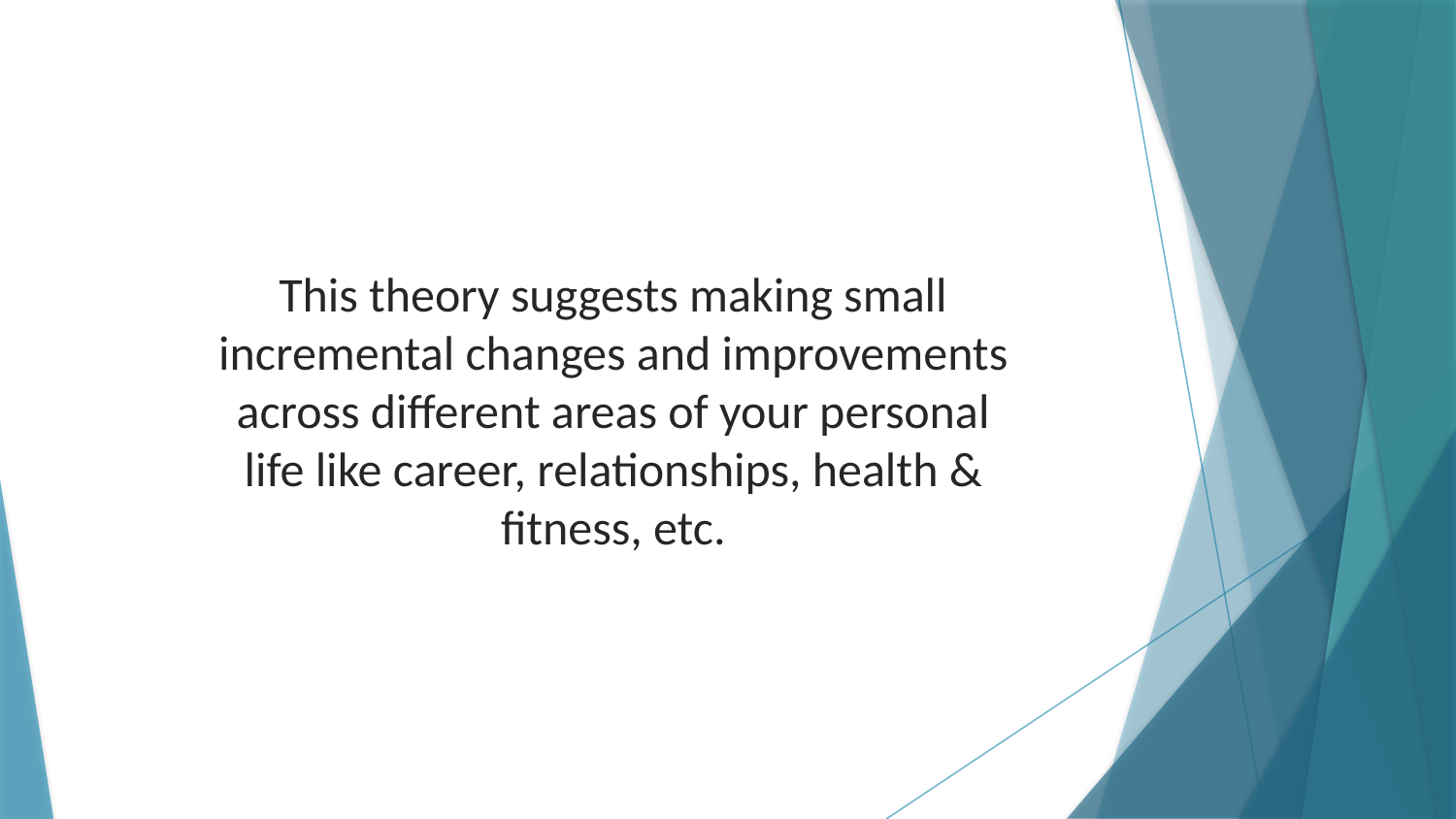

This theory suggests making small incremental changes and improvements across different areas of your personal life like career, relationships, health & fitness, etc.